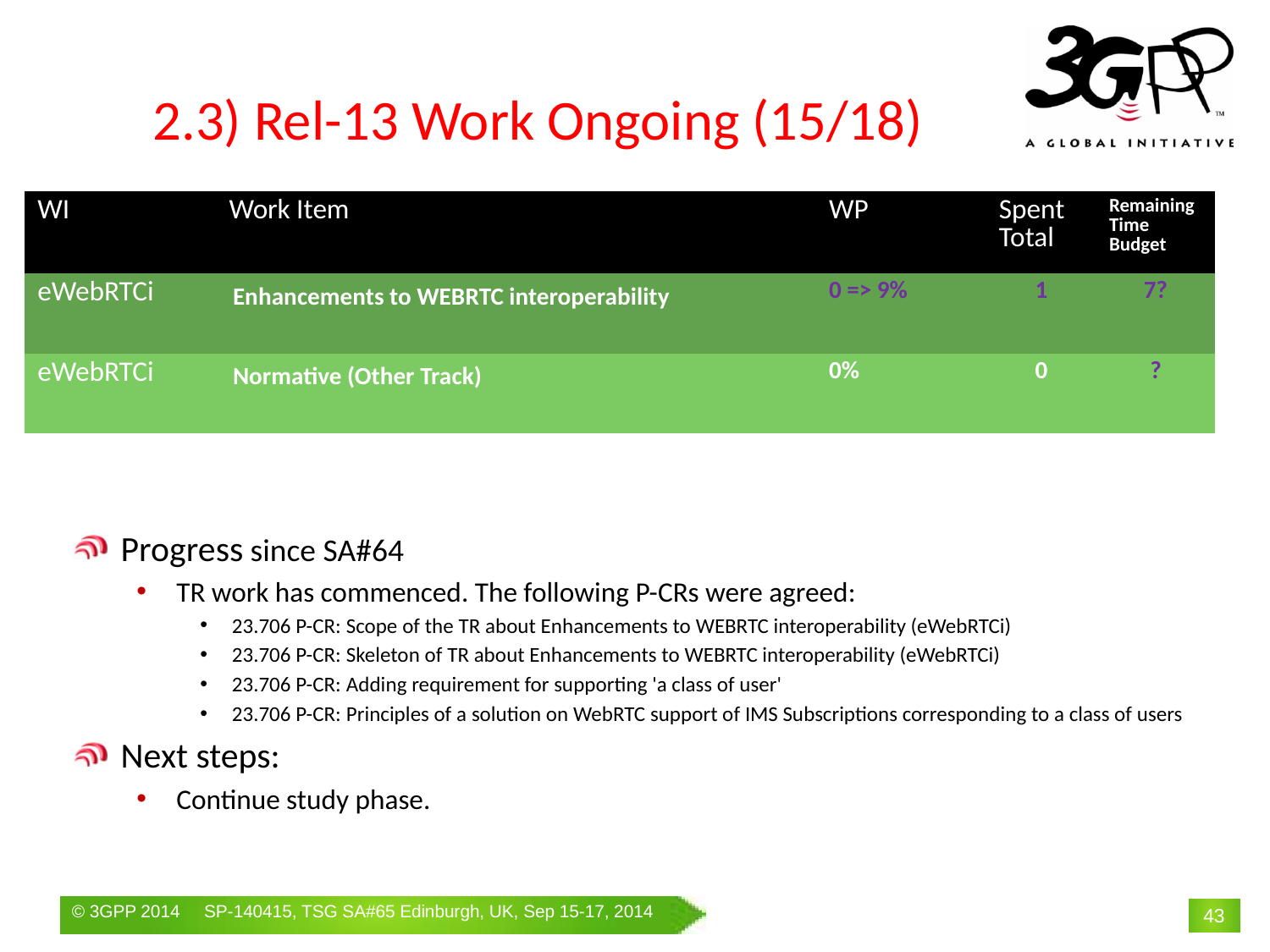

# 2.3) Rel-13 Work Ongoing (15/18)
| WI | Work Item | WP | Spent Total | Remaining Time Budget |
| --- | --- | --- | --- | --- |
| eWebRTCi | Enhancements to WEBRTC interoperability | 0 => 9% | 1 | 7? |
| eWebRTCi | Normative (Other Track) | 0% | 0 | ? |
Progress since SA#64
TR work has commenced. The following P-CRs were agreed:
23.706 P-CR: Scope of the TR about Enhancements to WEBRTC interoperability (eWebRTCi)
23.706 P-CR: Skeleton of TR about Enhancements to WEBRTC interoperability (eWebRTCi)
23.706 P-CR: Adding requirement for supporting 'a class of user'
23.706 P-CR: Principles of a solution on WebRTC support of IMS Subscriptions corresponding to a class of users
Next steps:
Continue study phase.